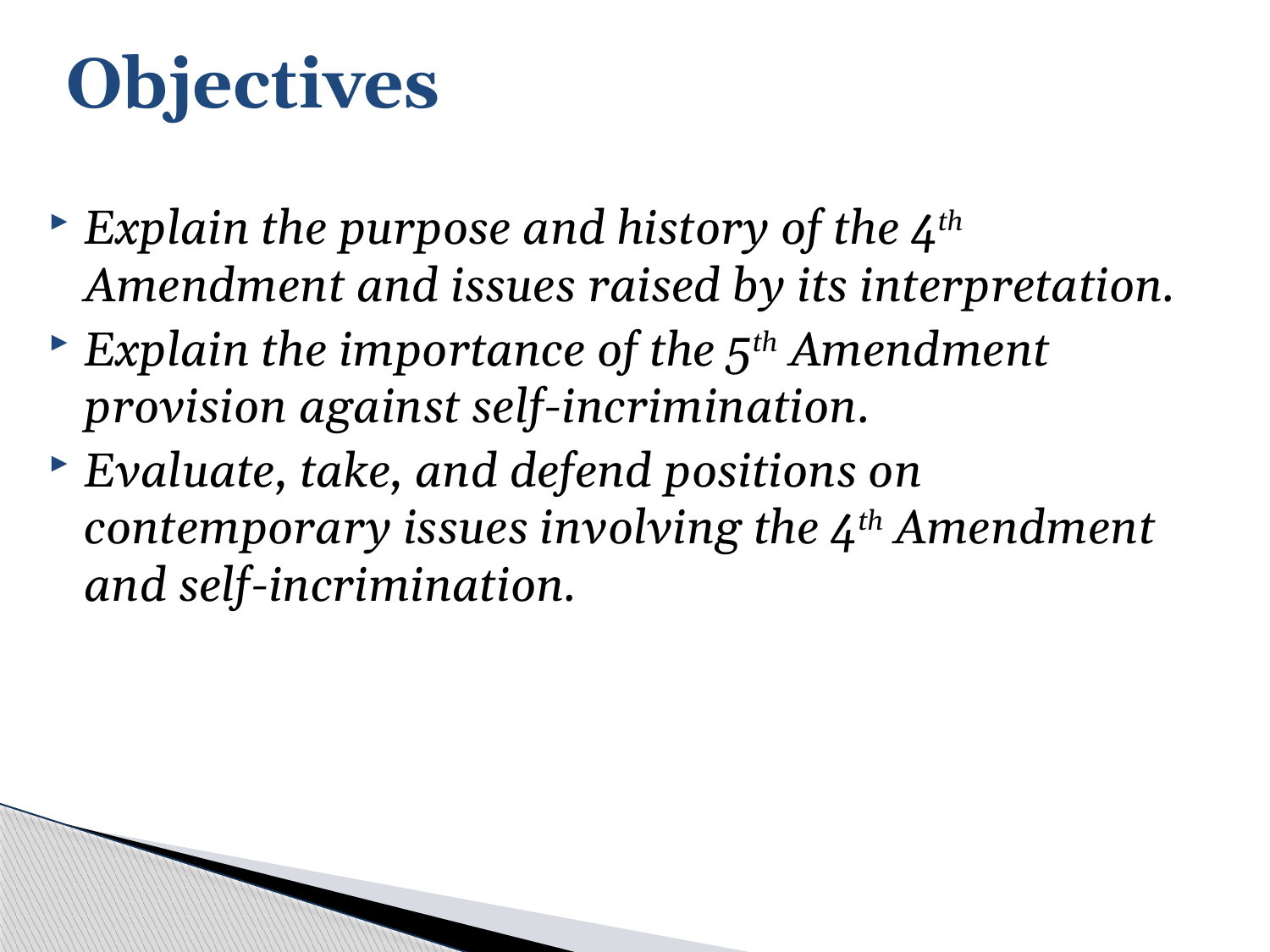

# Objectives
Explain the purpose and history of the 4th Amendment and issues raised by its interpretation.
Explain the importance of the 5th Amendment provision against self-incrimination.
Evaluate, take, and defend positions on contemporary issues involving the 4th Amendment and self-incrimination.